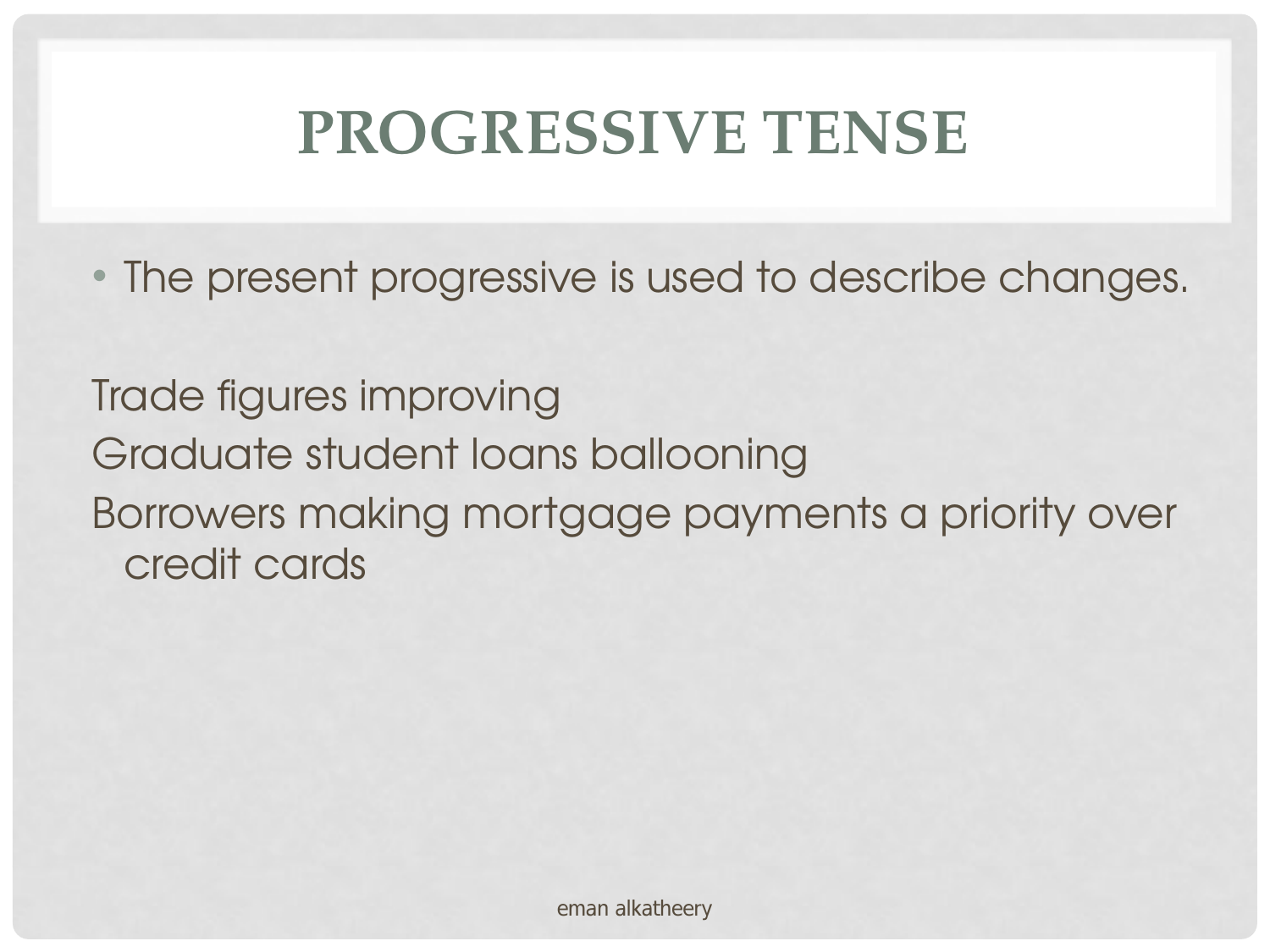

# Progressive tense
The present progressive is used to describe changes.

Trade figures improving
Graduate student loans ballooning
Borrowers making mortgage payments a priority over credit cards

eman alkatheery